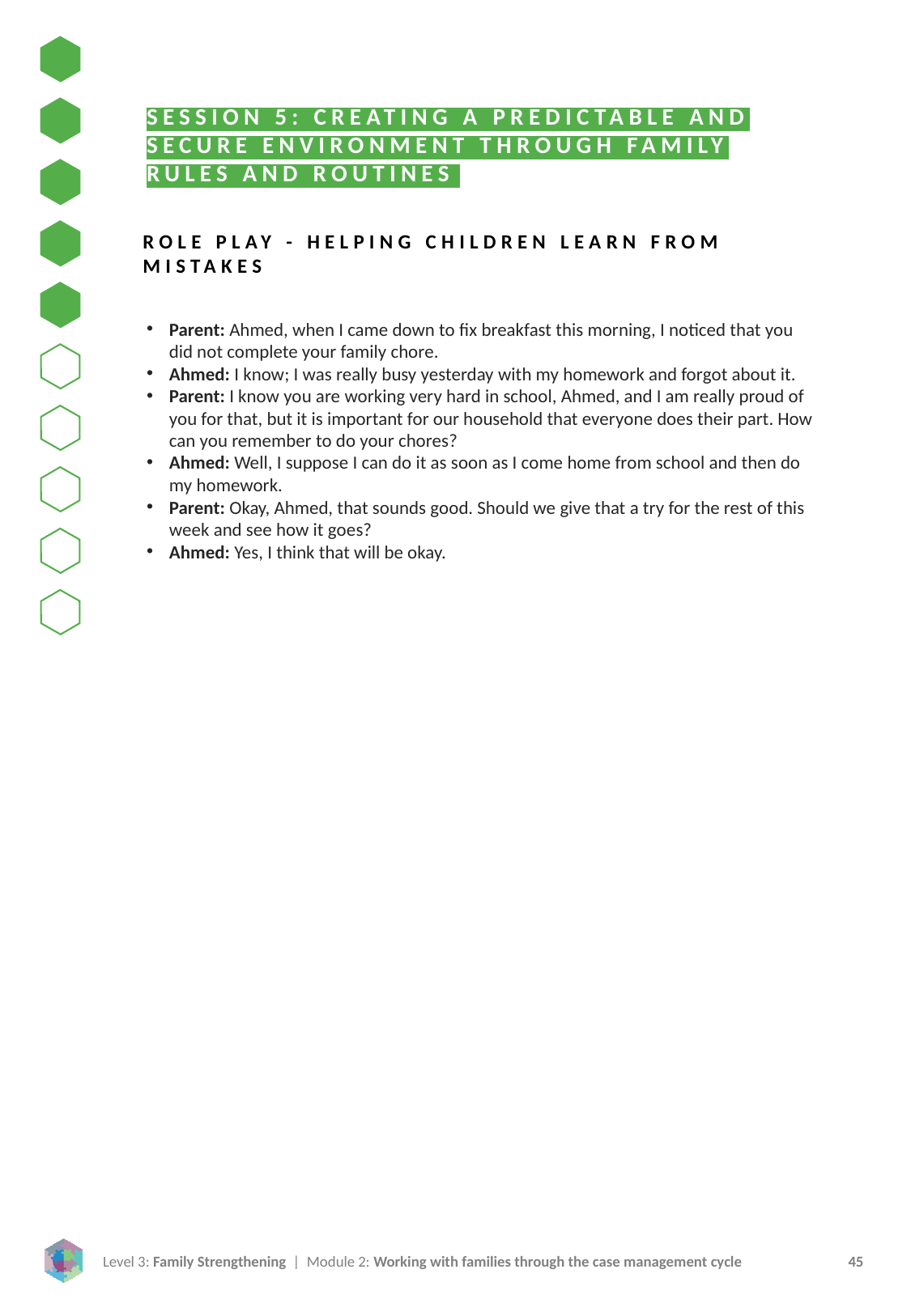

SESSION 5: CREATING A PREDICTABLE AND SECURE ENVIRONMENT THROUGH FAMILY RULES AND ROUTINES

ROLE PLAY - HELPING CHILDREN LEARN FROM MISTAKES

Parent: Ahmed, when I came down to fix breakfast this morning, I noticed that you did not complete your family chore.
Ahmed: I know; I was really busy yesterday with my homework and forgot about it.
Parent: I know you are working very hard in school, Ahmed, and I am really proud of you for that, but it is important for our household that everyone does their part. How can you remember to do your chores?
Ahmed: Well, I suppose I can do it as soon as I come home from school and then do my homework.
Parent: Okay, Ahmed, that sounds good. Should we give that a try for the rest of this week and see how it goes?
Ahmed: Yes, I think that will be okay.